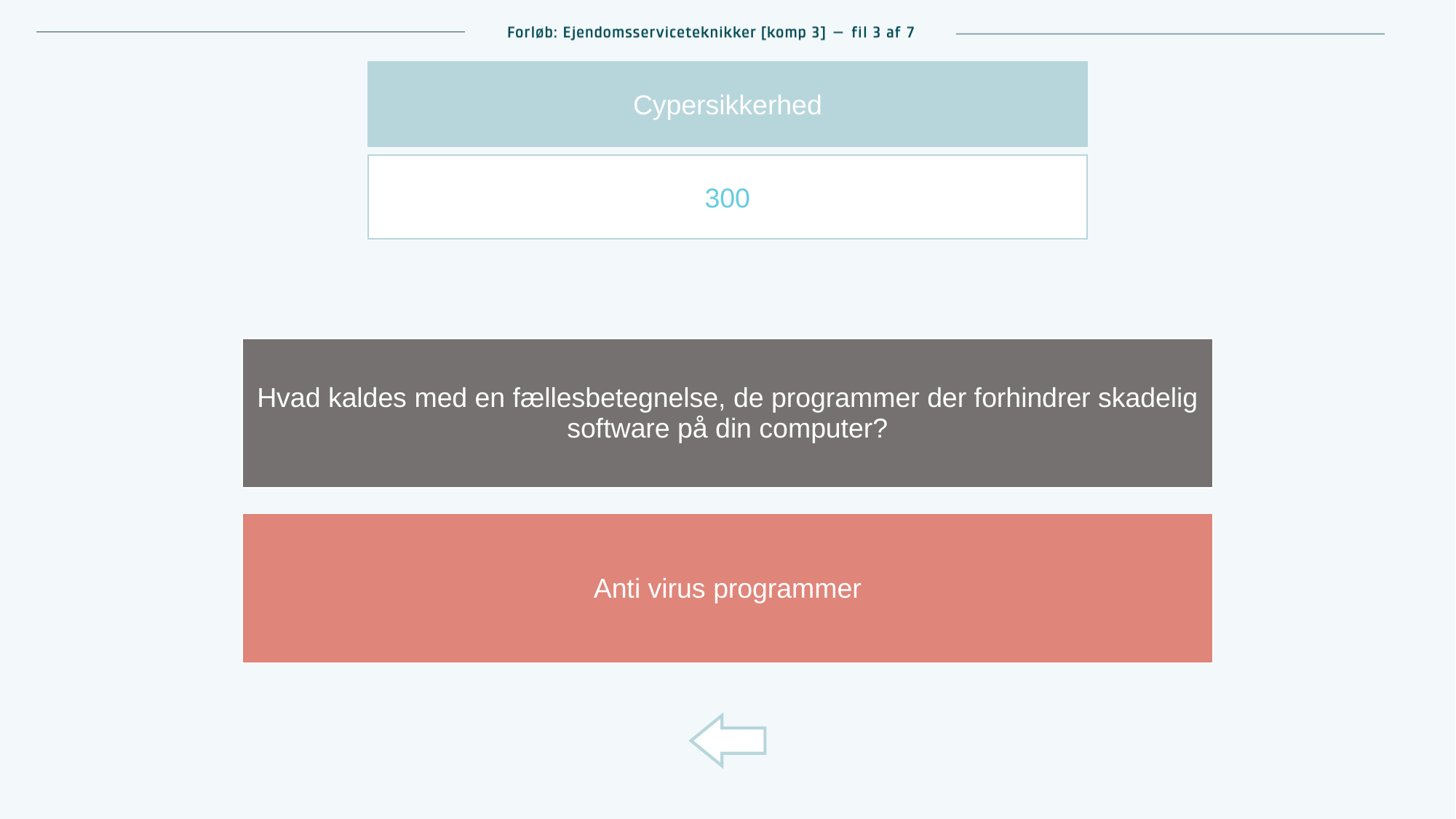

Cypersikkerhed

300
| Hvad kaldes med en fællesbetegnelse, de programmer der forhindrer skadelig software på din computer? |
| --- |
| Anti virus programmer |
| --- |

9